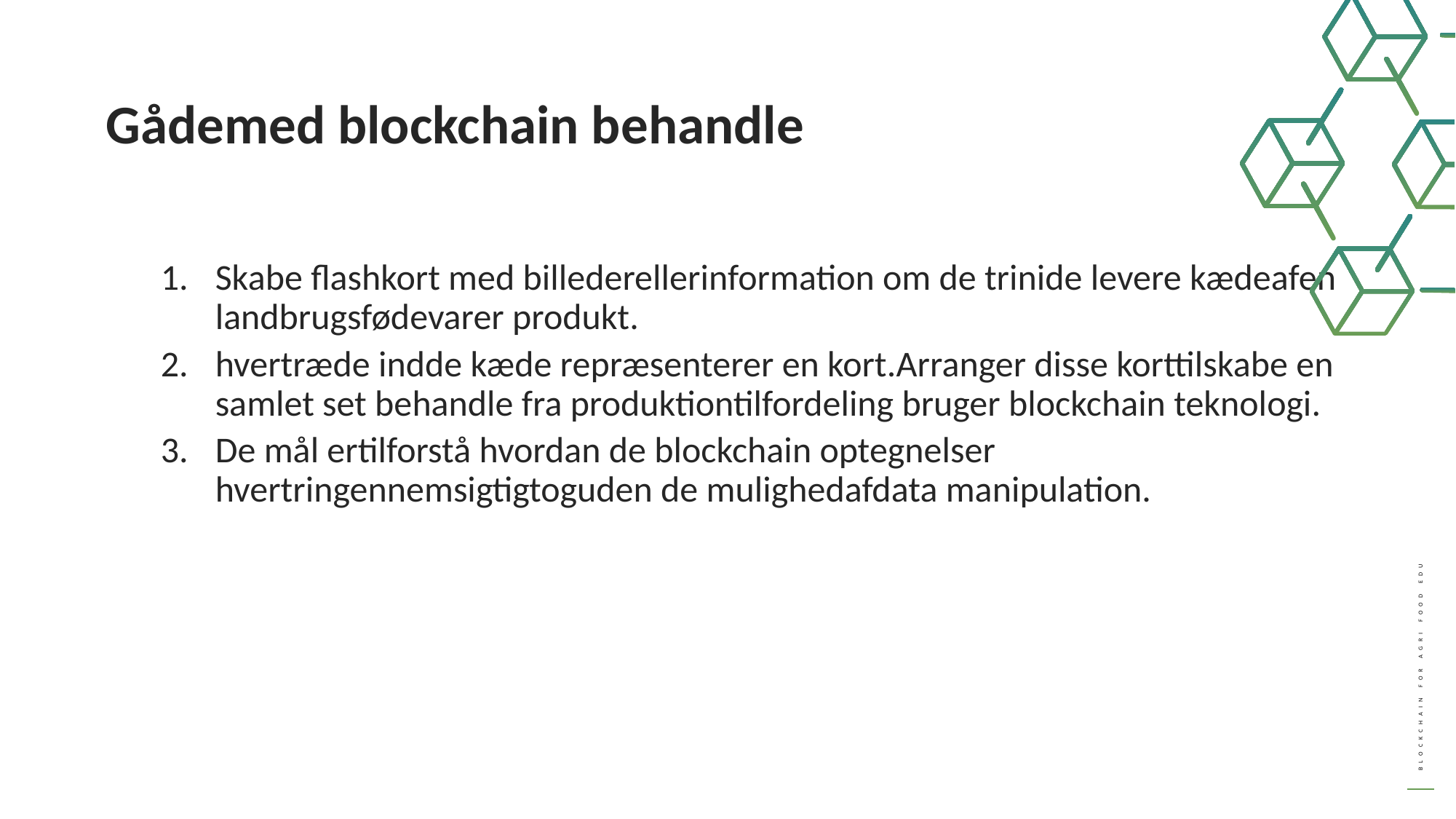

Gådemed blockchain behandle
Skabe flashkort med billederellerinformation om de trinide levere kædeafen landbrugsfødevarer produkt.
hvertræde indde kæde repræsenterer en kort.Arranger disse korttilskabe en samlet set behandle fra produktiontilfordeling bruger blockchain teknologi.
De mål ertilforstå hvordan de blockchain optegnelser hvertringennemsigtigtoguden de mulighedafdata manipulation.